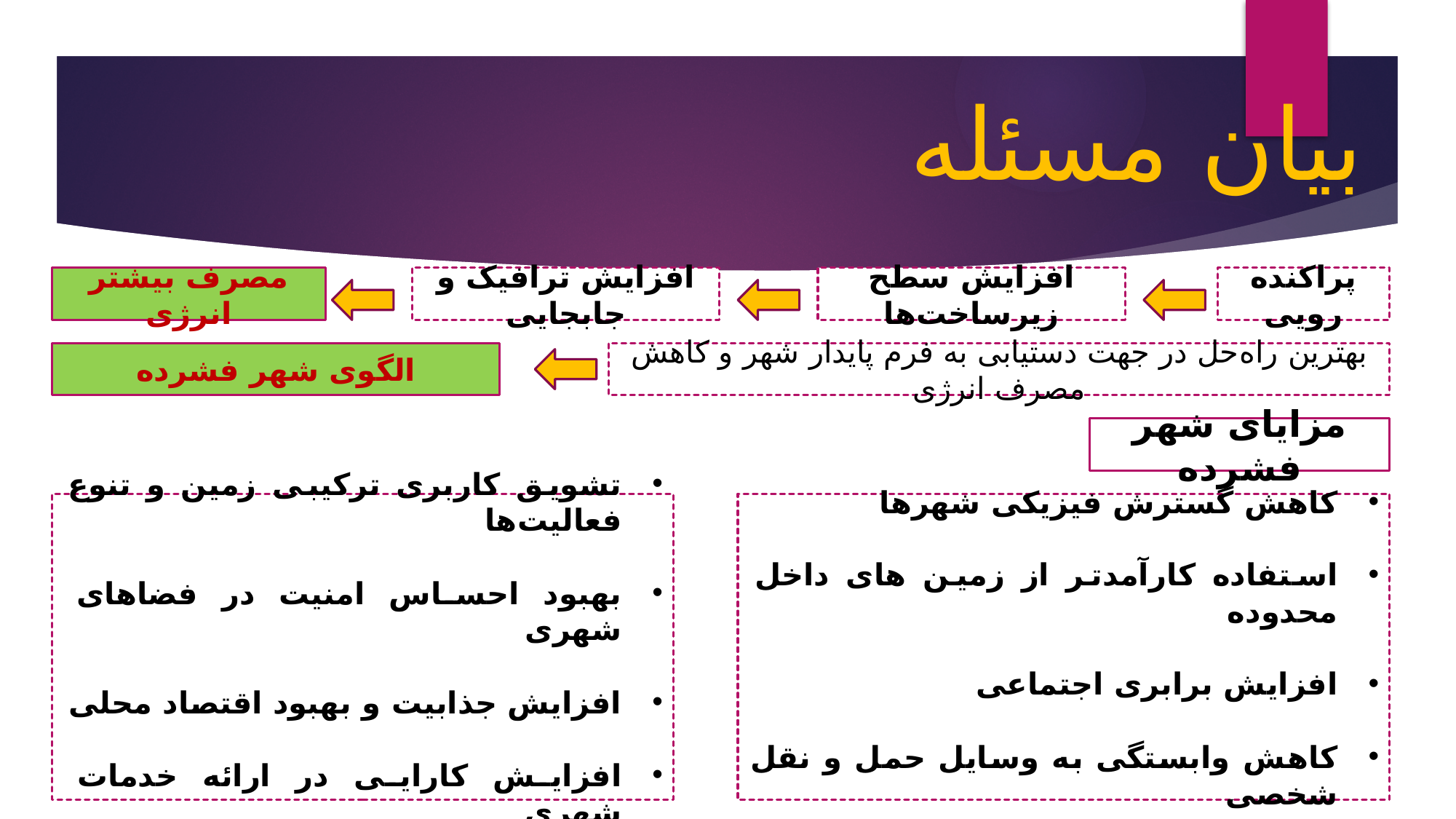

بیان مسئله
مصرف بیشتر انرژی
افزایش ترافیک و جابجایی
افزایش سطح زیرساخت‌ها
پراکنده رویی

الگوی شهر فشرده
بهترین راه‌حل در جهت دستیابی به فرم پایدار شهر و کاهش مصرف انرژی

مزایای شهر فشرده
تشویق کاربری ترکیبی زمین و تنوع فعالیت‌ها

بهبود احساس امنیت در فضاهای شهری

افزایش جذابیت و بهبود اقتصاد محلی

افزایش کارایی در ارائه خدمات شهری
کاهش گسترش فیزیكی شهرها

استفاده کارآمدتر از زمین های داخل محدوده

افزایش برابری اجتماعی

کاهش وابستگی به وسایل حمل و نقل شخصی